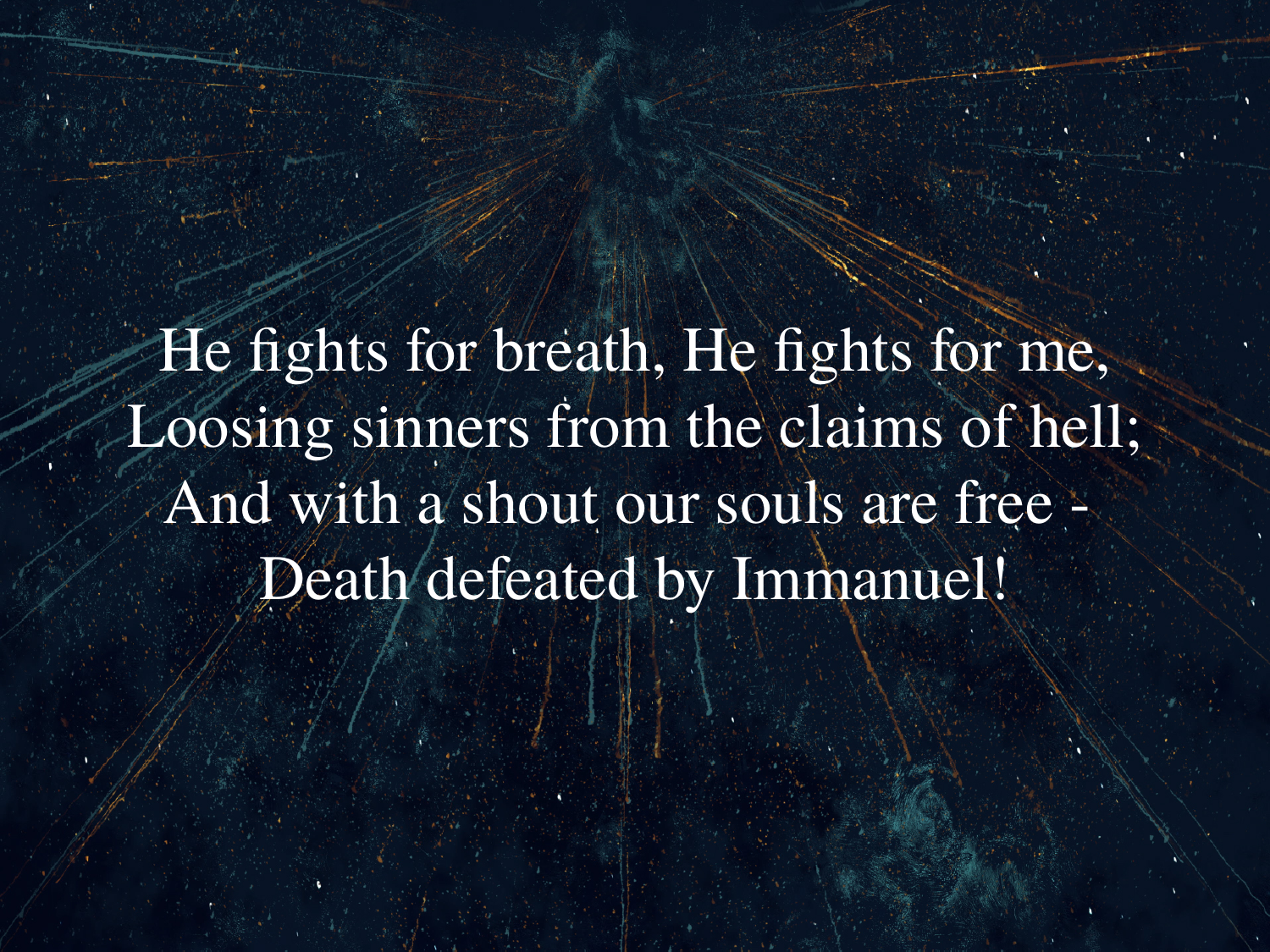

# He fights for breath, He fights for me, Loosing sinners from the claims of hell; And with a shout our souls are free - Death defeated by Immanuel!